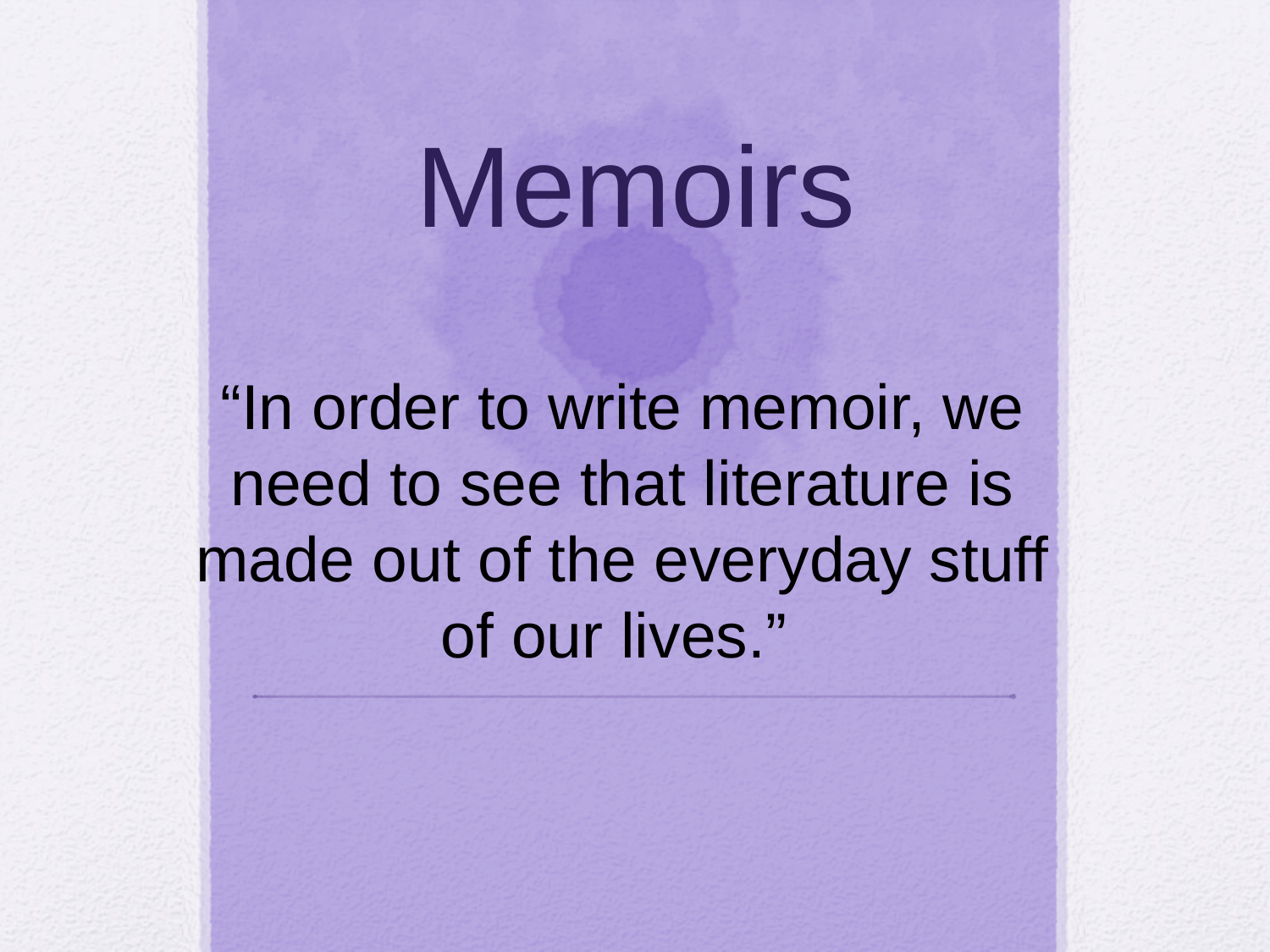

# Memoirs
“In order to write memoir, we need to see that literature is made out of the everyday stuff of our lives.”